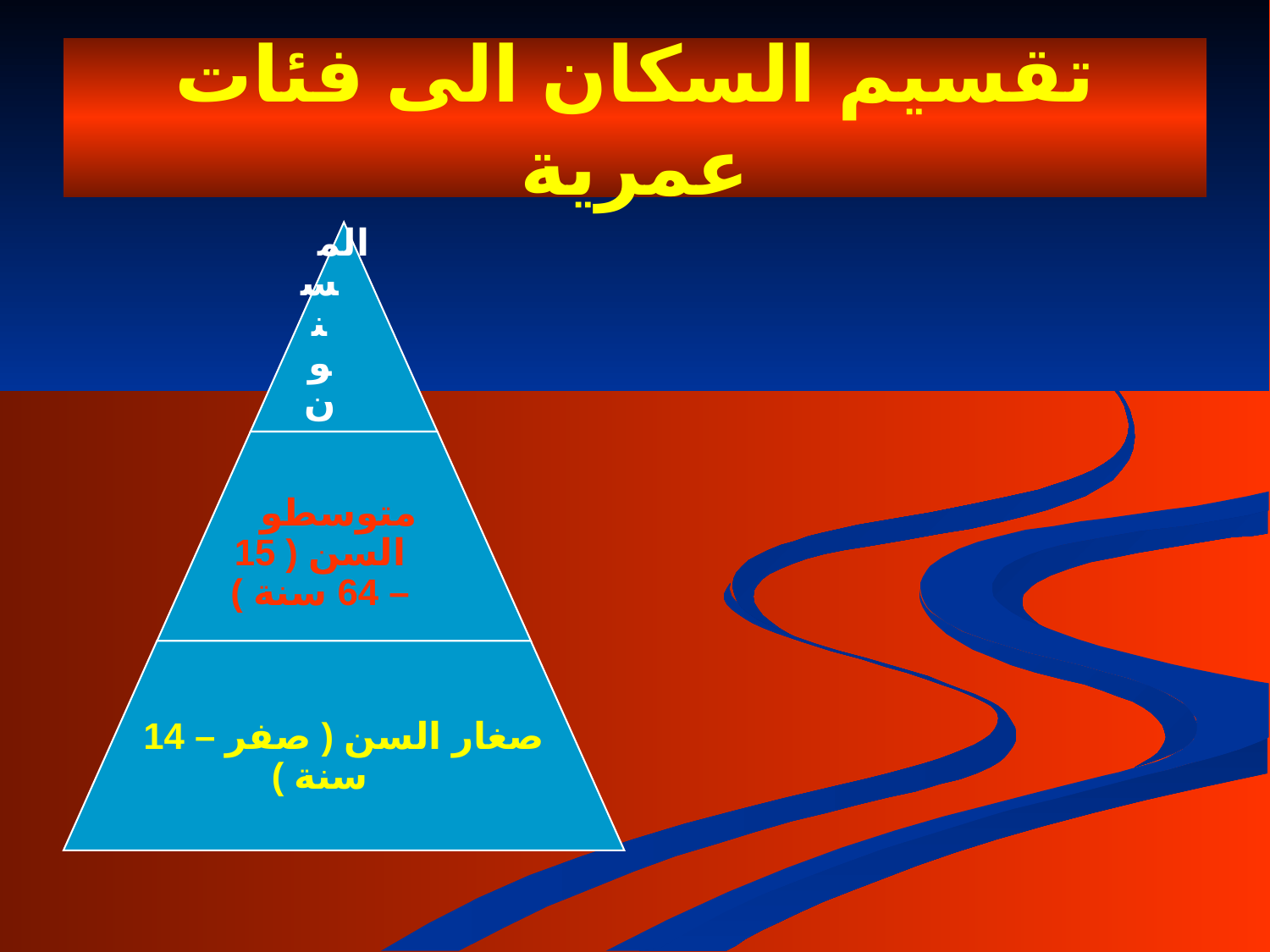

# تقسيم السكان الى فئات عمرية

المسنون + 64
 متوسطو السن ( 15 – 64 سنة )
صغار السن ( صفر – 14 سنة )